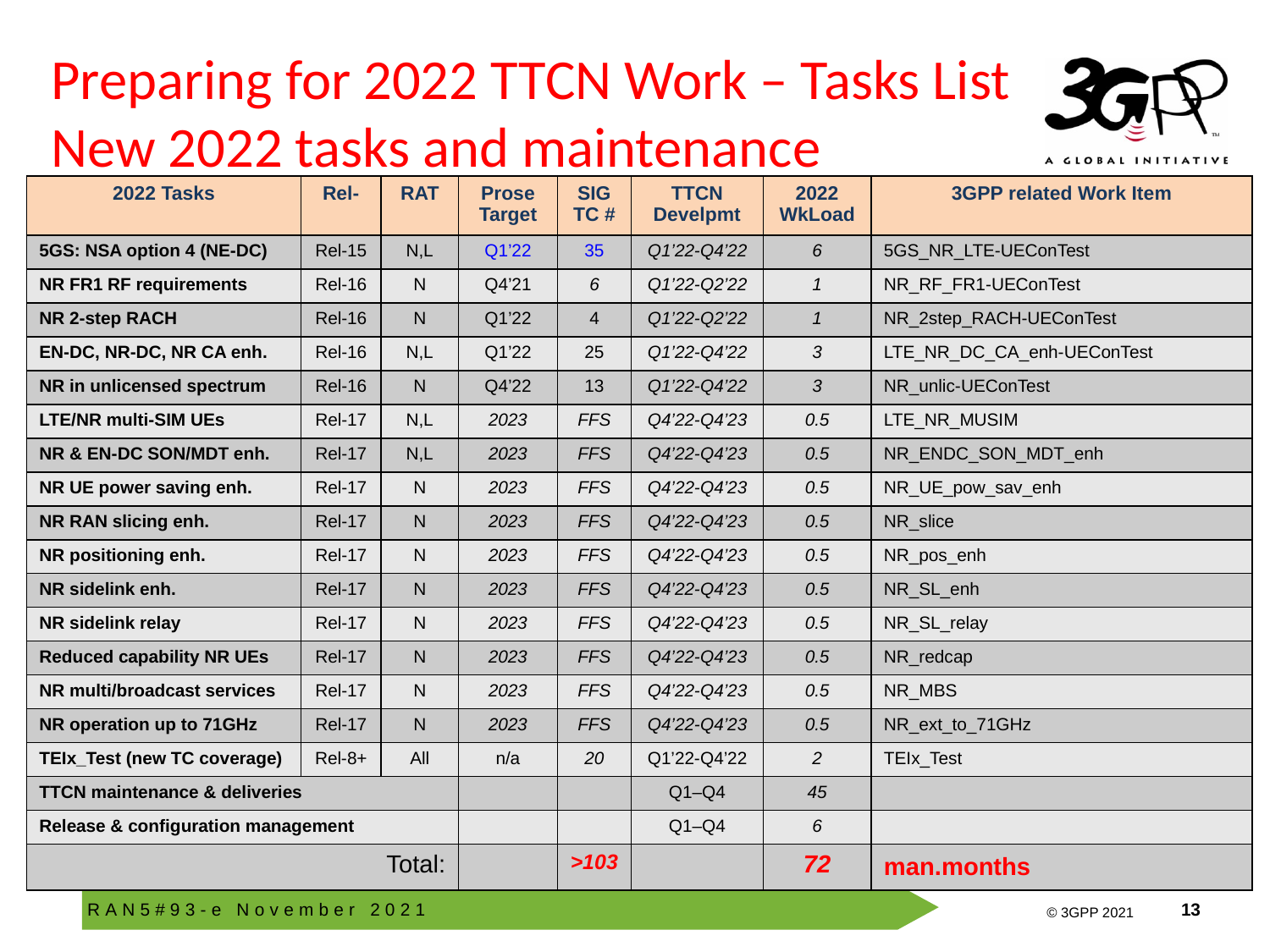

# Preparing for 2022 TTCN Work – Tasks List New 2022 tasks and maintenance
| 2022 Tasks | Rel- | RAT | Prose Target | SIG TC # | TTCN Develpmt | 2022 WkLoad | 3GPP related Work Item |
| --- | --- | --- | --- | --- | --- | --- | --- |
| 5GS: NSA option 4 (NE-DC) | Rel-15 | N,L | Q1’22 | 35 | Q1’22-Q4’22 | 6 | 5GS\_NR\_LTE-UEConTest |
| NR FR1 RF requirements | Rel-16 | N | Q4’21 | 6 | Q1’22-Q2’22 | 1 | NR\_RF\_FR1-UEConTest |
| NR 2-step RACH | Rel-16 | N | Q1’22 | 4 | Q1’22-Q2’22 | 1 | NR\_2step\_RACH-UEConTest |
| EN-DC, NR-DC, NR CA enh. | Rel-16 | N,L | Q1’22 | 25 | Q1’22-Q4’22 | 3 | LTE\_NR\_DC\_CA\_enh-UEConTest |
| NR in unlicensed spectrum | Rel-16 | N | Q4’22 | 13 | Q1’22-Q4’22 | 3 | NR\_unlic-UEConTest |
| LTE/NR multi-SIM UEs | Rel-17 | N,L | 2023 | FFS | Q4’22-Q4’23 | 0.5 | LTE\_NR\_MUSIM |
| NR & EN-DC SON/MDT enh. | Rel-17 | N,L | 2023 | FFS | Q4’22-Q4’23 | 0.5 | NR\_ENDC\_SON\_MDT\_enh |
| NR UE power saving enh. | Rel-17 | N | 2023 | FFS | Q4’22-Q4’23 | 0.5 | NR\_UE\_pow\_sav\_enh |
| NR RAN slicing enh. | Rel-17 | N | 2023 | FFS | Q4’22-Q4’23 | 0.5 | NR\_slice |
| NR positioning enh. | Rel-17 | N | 2023 | FFS | Q4’22-Q4’23 | 0.5 | NR\_pos\_enh |
| NR sidelink enh. | Rel-17 | N | 2023 | FFS | Q4’22-Q4’23 | 0.5 | NR\_SL\_enh |
| NR sidelink relay | Rel-17 | N | 2023 | FFS | Q4’22-Q4’23 | 0.5 | NR\_SL\_relay |
| Reduced capability NR UEs | Rel-17 | N | 2023 | FFS | Q4’22-Q4’23 | 0.5 | NR\_redcap |
| NR multi/broadcast services | Rel-17 | N | 2023 | FFS | Q4’22-Q4’23 | 0.5 | NR\_MBS |
| NR operation up to 71GHz | Rel-17 | N | 2023 | FFS | Q4’22-Q4’23 | 0.5 | NR\_ext\_to\_71GHz |
| TEIx\_Test (new TC coverage) | Rel-8+ | All | n/a | 20 | Q1’22-Q4’22 | 2 | TEIx\_Test |
| TTCN maintenance & deliveries |  |  |  |  | Q1–Q4 | 45 |  |
| Release & configuration management |  |  |  |  | Q1–Q4 | 6 |  |
| Total: |  |  |  | >103 |  | 72 | man.months |